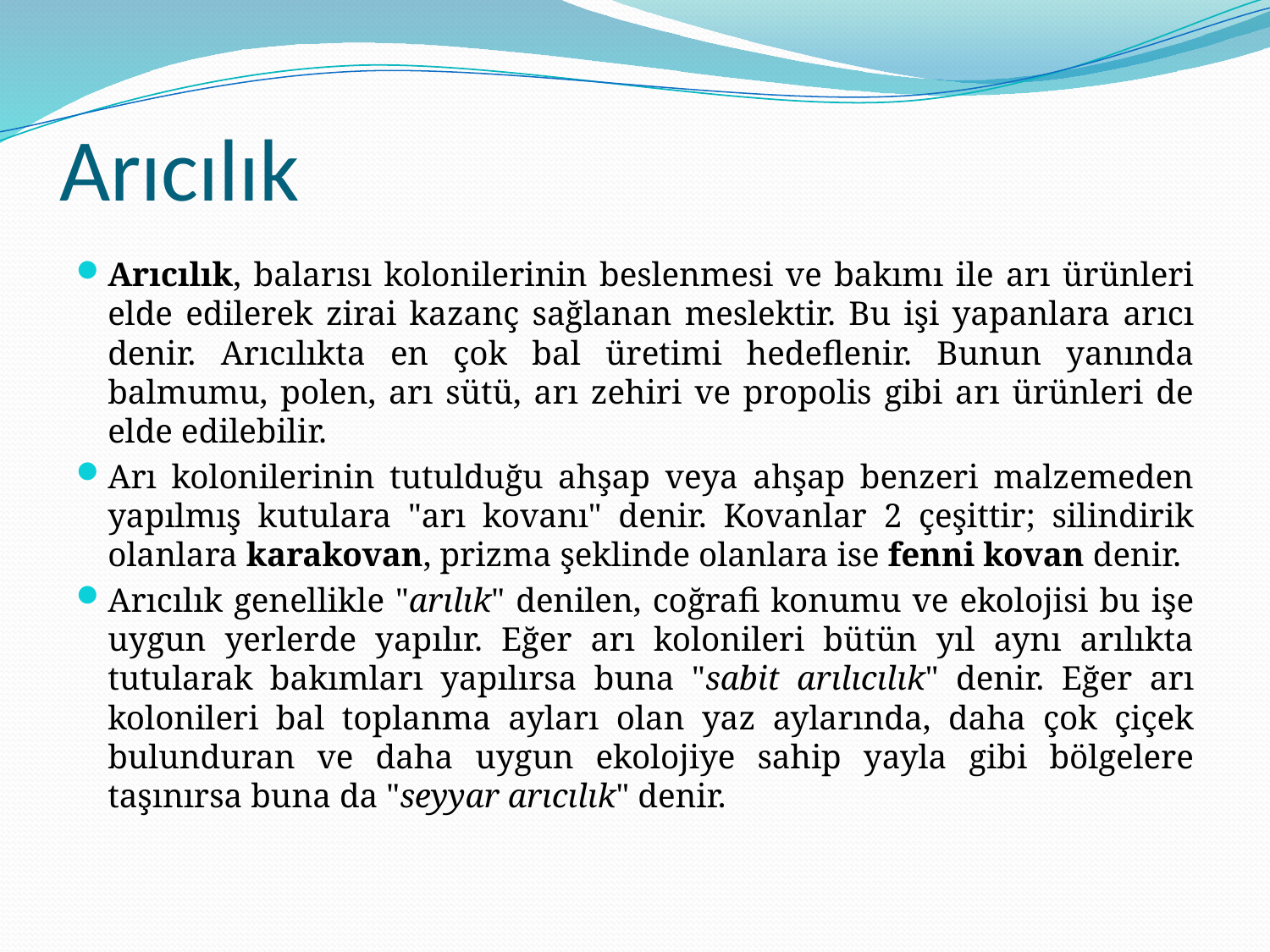

# Arıcılık
Arıcılık, balarısı kolonilerinin beslenmesi ve bakımı ile arı ürünleri elde edilerek zirai kazanç sağlanan meslektir. Bu işi yapanlara arıcı denir. Arıcılıkta en çok bal üretimi hedeflenir. Bunun yanında balmumu, polen, arı sütü, arı zehiri ve propolis gibi arı ürünleri de elde edilebilir.
Arı kolonilerinin tutulduğu ahşap veya ahşap benzeri malzemeden yapılmış kutulara "arı kovanı" denir. Kovanlar 2 çeşittir; silindirik olanlara karakovan, prizma şeklinde olanlara ise fenni kovan denir.
Arıcılık genellikle "arılık" denilen, coğrafi konumu ve ekolojisi bu işe uygun yerlerde yapılır. Eğer arı kolonileri bütün yıl aynı arılıkta tutularak bakımları yapılırsa buna "sabit arılıcılık" denir. Eğer arı kolonileri bal toplanma ayları olan yaz aylarında, daha çok çiçek bulunduran ve daha uygun ekolojiye sahip yayla gibi bölgelere taşınırsa buna da "seyyar arıcılık" denir.